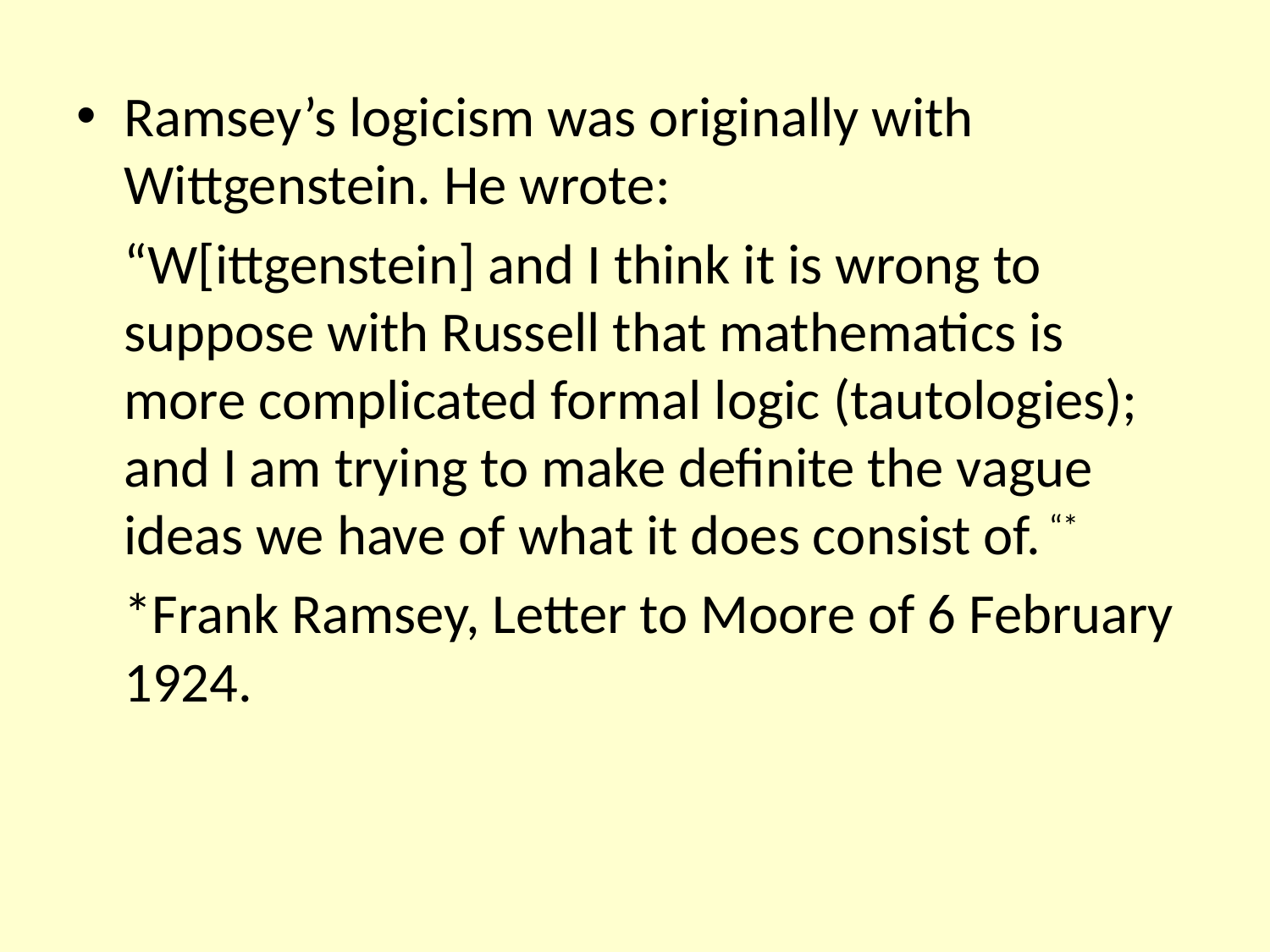

Ramsey’s logicism was originally with Wittgenstein. He wrote:
	“W[ittgenstein] and I think it is wrong to suppose with Russell that mathematics is more complicated formal logic (tautologies); and I am trying to make definite the vague ideas we have of what it does consist of. “*
	*Frank Ramsey, Letter to Moore of 6 February 1924.